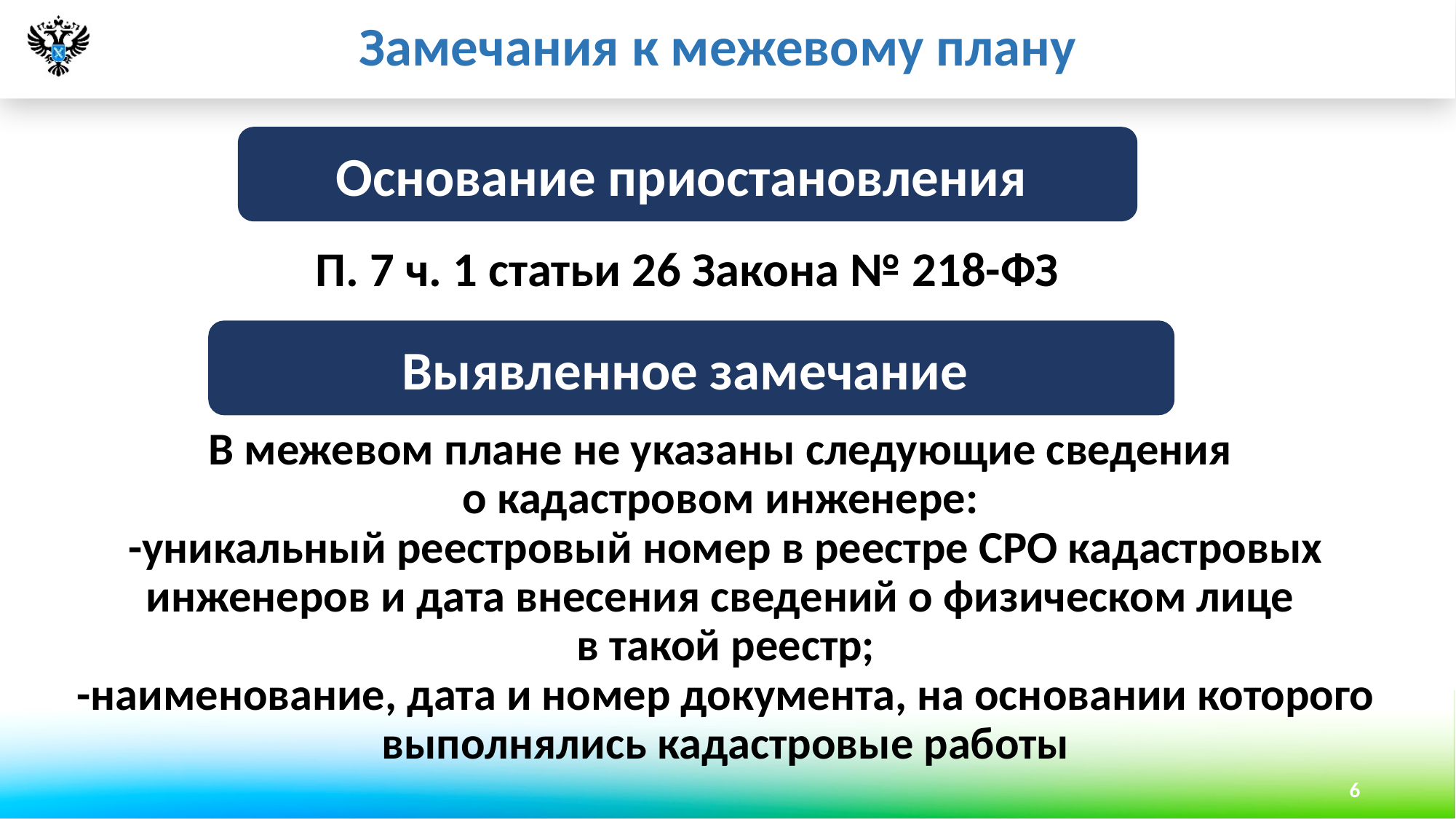

Замечания к межевому плану
Основание приостановления
# П. 7 ч. 1 статьи 26 Закона № 218-ФЗ
Выявленное замечание

В межевом плане не указаны следующие сведения
о кадастровом инженере:
-уникальный реестровый номер в реестре СРО кадастровых инженеров и дата внесения сведений о физическом лице
в такой реестр;
-наименование, дата и номер документа, на основании которого выполнялись кадастровые работы

6